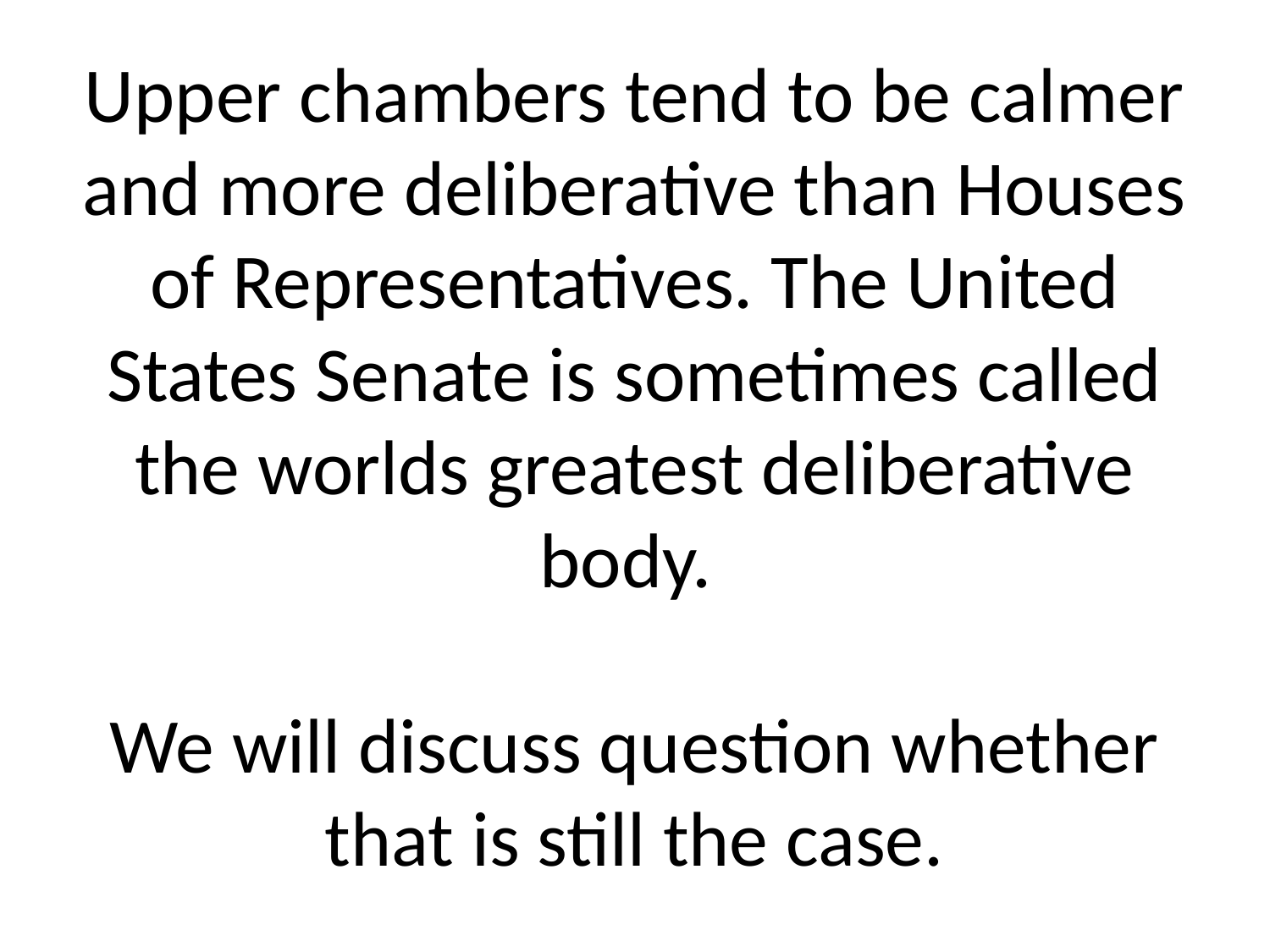

# Upper chambers tend to be calmer and more deliberative than Houses of Representatives. The United States Senate is sometimes called the worlds greatest deliberative body. We will discuss question whether that is still the case.